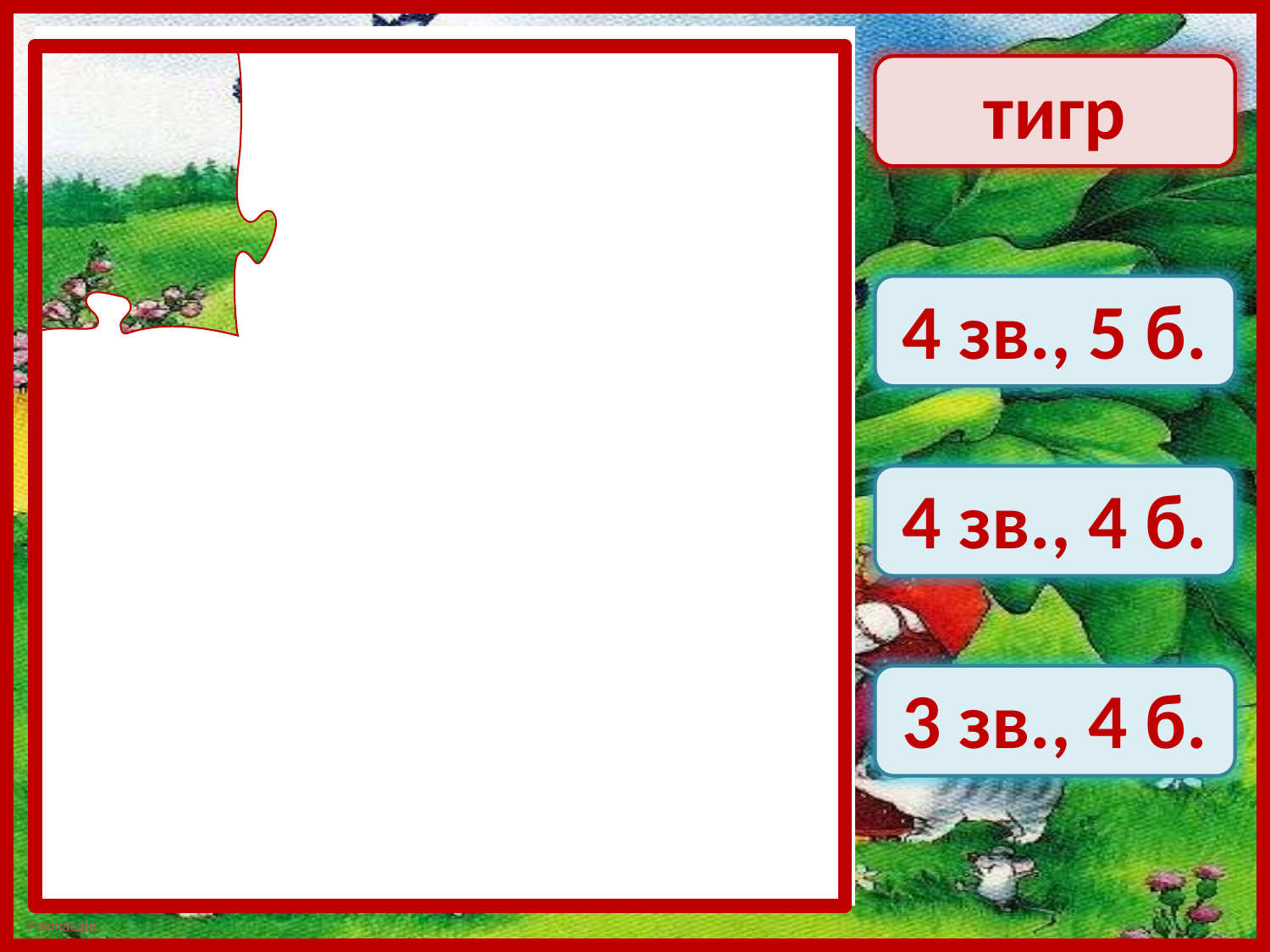

тигр
4 зв., 5 б.
4 зв., 4 б.
3 зв., 4 б.